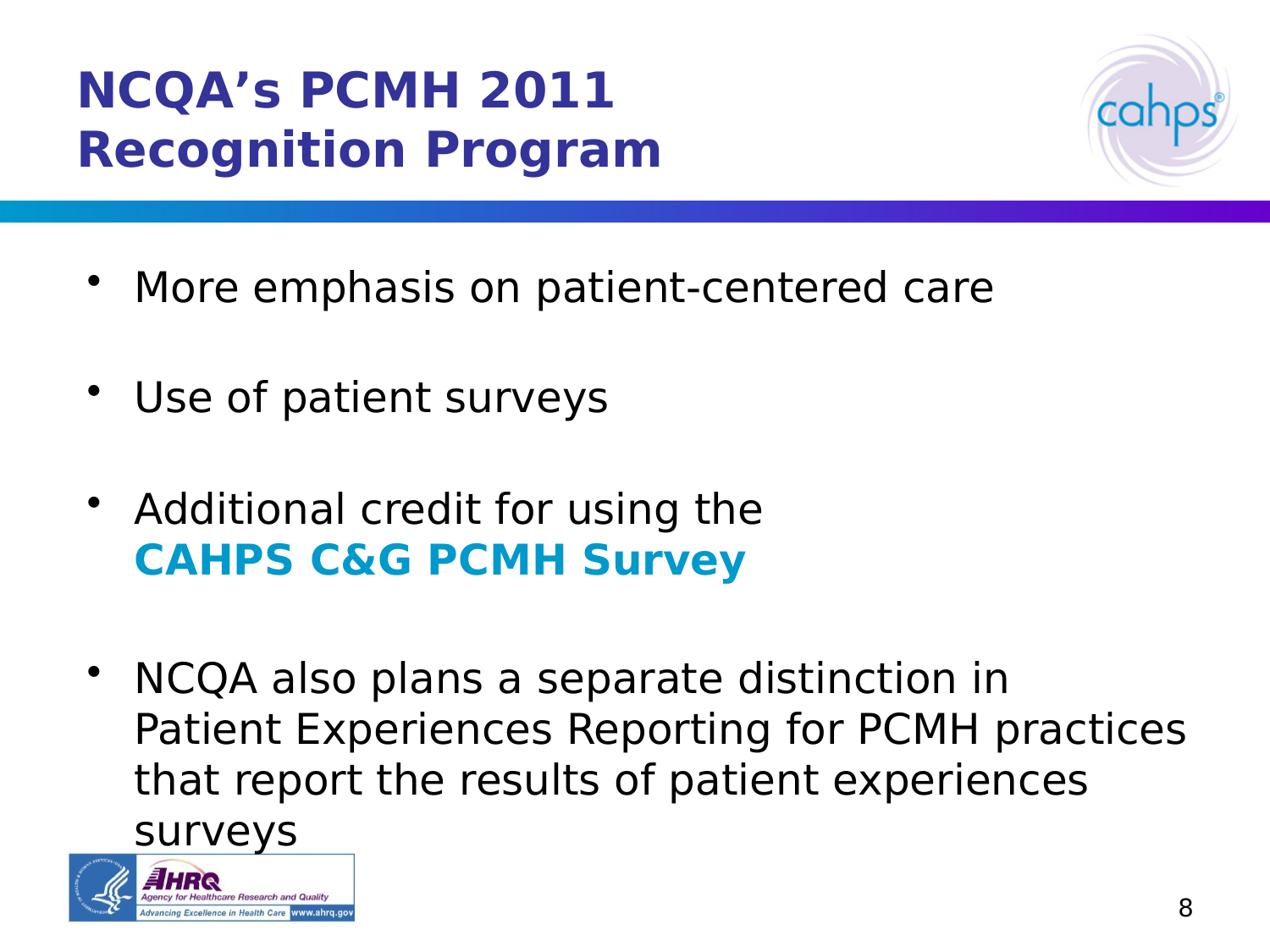

# NCQA’s PCMH 2011 Recognition Program
More emphasis on patient-centered care
Use of patient surveys
Additional credit for using the
CAHPS C&G PCMH Survey
NCQA also plans a separate distinction in
Patient Experiences Reporting for PCMH practices that report the results of patient experiences surveys
8